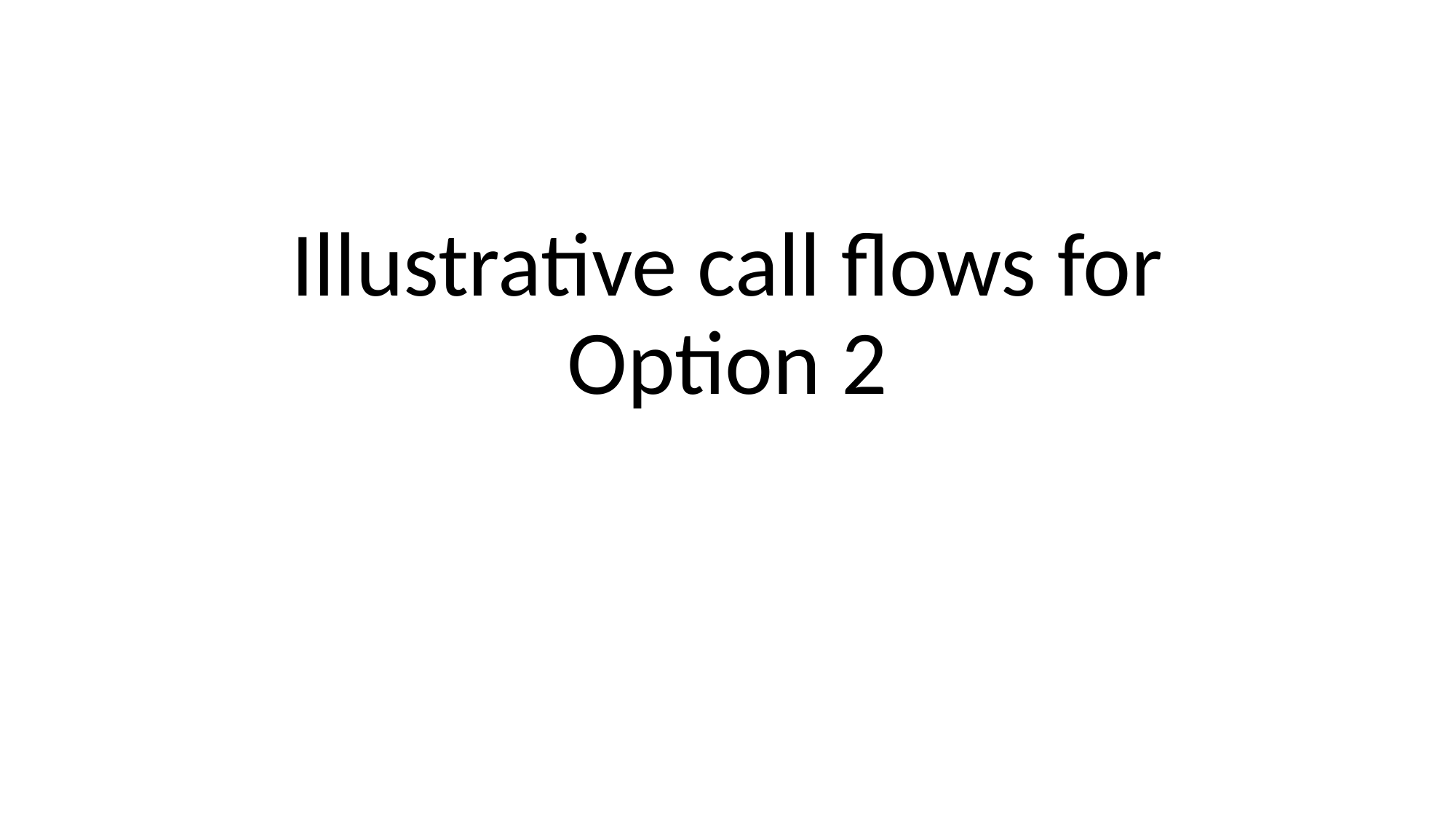

# Illustrative call flows for Option 2